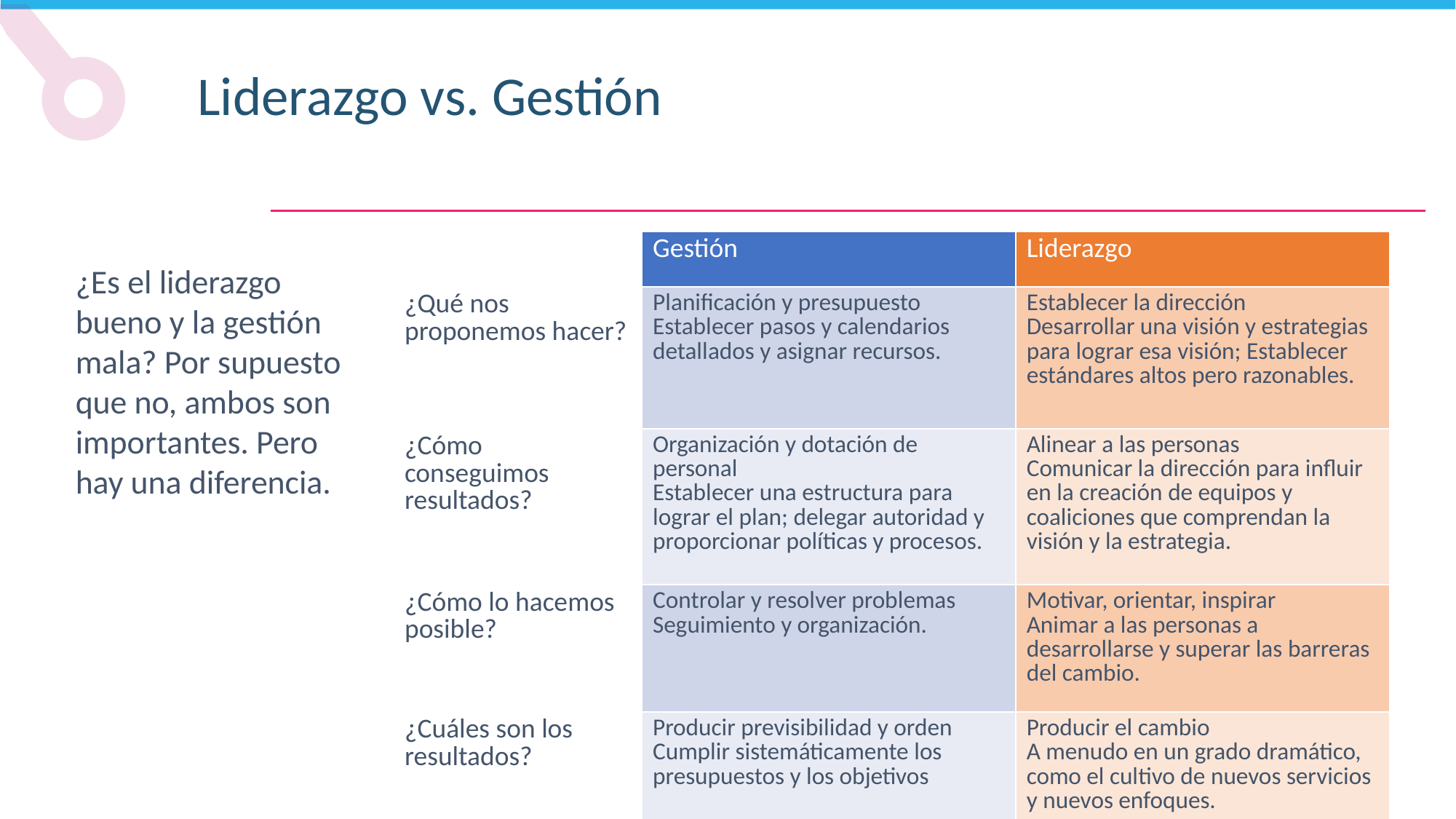

Liderazgo vs. Gestión
|  | Gestión | Liderazgo |
| --- | --- | --- |
| ¿Qué nos proponemos hacer? | Planificación y presupuesto Establecer pasos y calendarios detallados y asignar recursos. | Establecer la dirección Desarrollar una visión y estrategias para lograr esa visión; Establecer estándares altos pero razonables. |
| ¿Cómo conseguimos resultados? | Organización y dotación de personal Establecer una estructura para lograr el plan; delegar autoridad y proporcionar políticas y procesos. | Alinear a las personas Comunicar la dirección para influir en la creación de equipos y coaliciones que comprendan la visión y la estrategia. |
| ¿Cómo lo hacemos posible? | Controlar y resolver problemas Seguimiento y organización. | Motivar, orientar, inspirar Animar a las personas a desarrollarse y superar las barreras del cambio. |
| ¿Cuáles son los resultados? | Producir previsibilidad y orden Cumplir sistemáticamente los presupuestos y los objetivos | Producir el cambio A menudo en un grado dramático, como el cultivo de nuevos servicios y nuevos enfoques. |
¿Es el liderazgo bueno y la gestión mala? Por supuesto que no, ambos son importantes. Pero hay una diferencia.